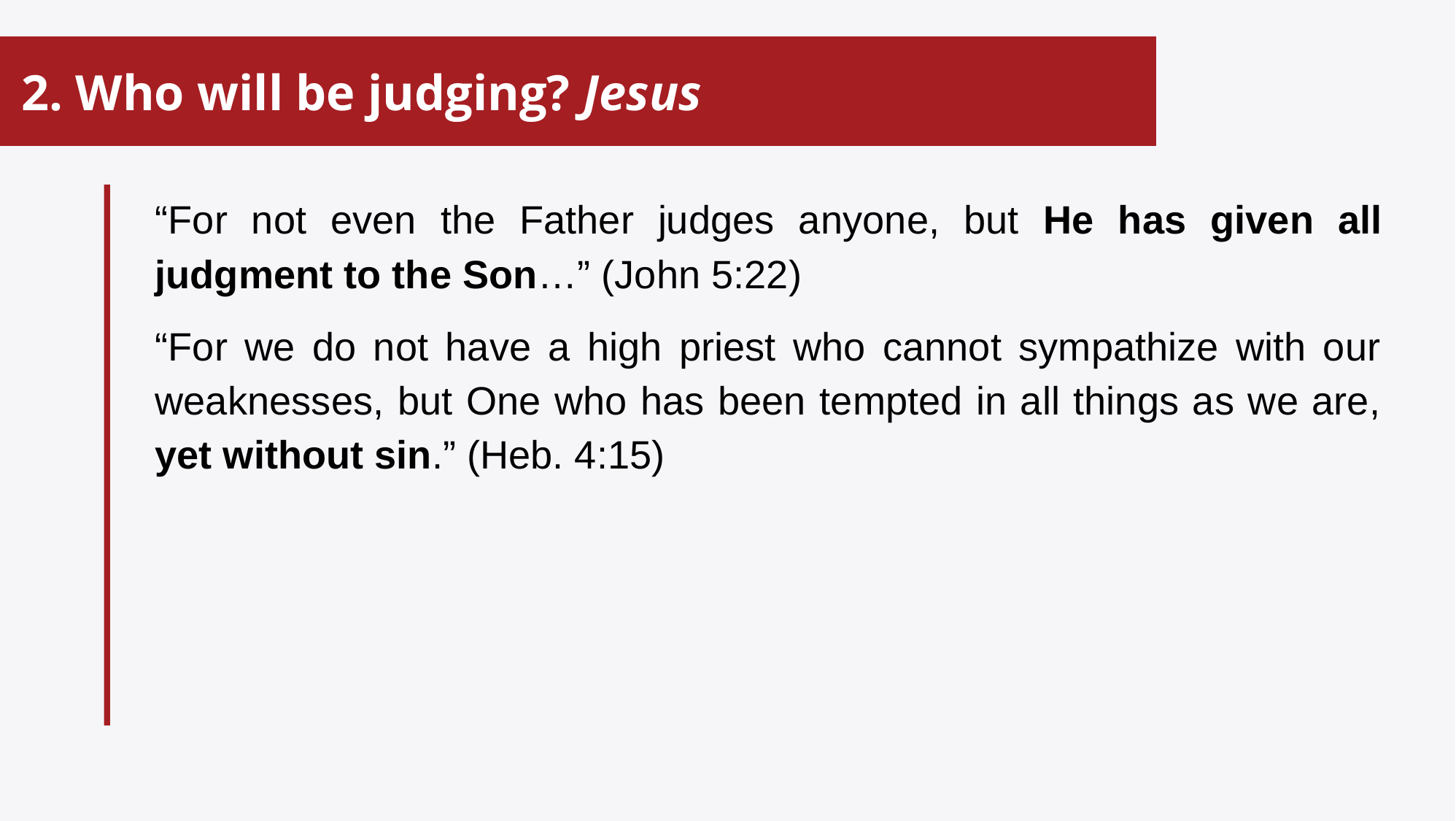

# 2. Who will be judging? Jesus
“For not even the Father judges anyone, but He has given all judgment to the Son…” (John 5:22)
“For we do not have a high priest who cannot sympathize with our weaknesses, but One who has been tempted in all things as we are, yet without sin.” (Heb. 4:15)